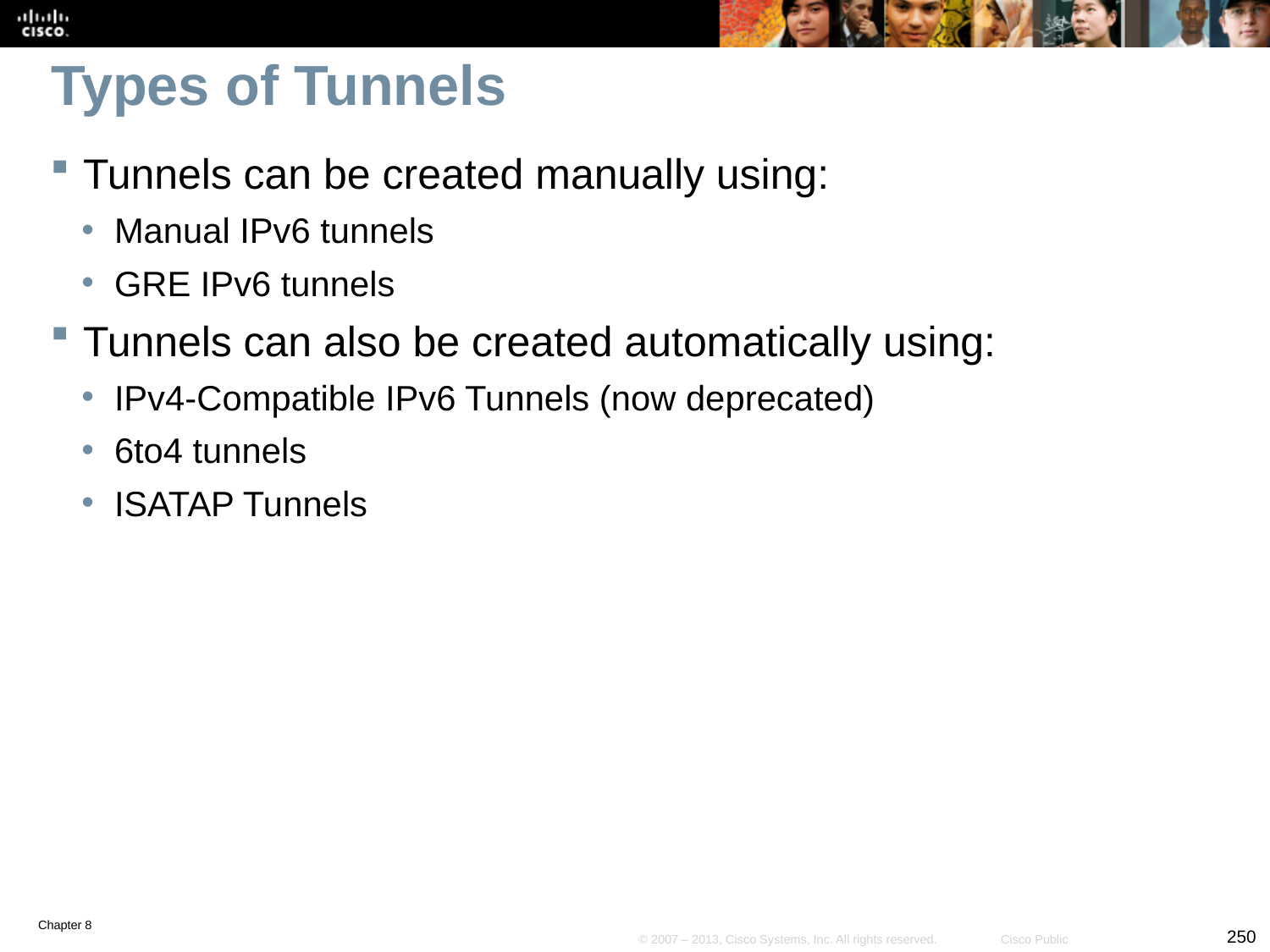

# Types of Tunnels
Tunnels can be created manually using:
Manual IPv6 tunnels
GRE IPv6 tunnels
Tunnels can also be created automatically using:
IPv4-Compatible IPv6 Tunnels (now deprecated)
6to4 tunnels
ISATAP Tunnels